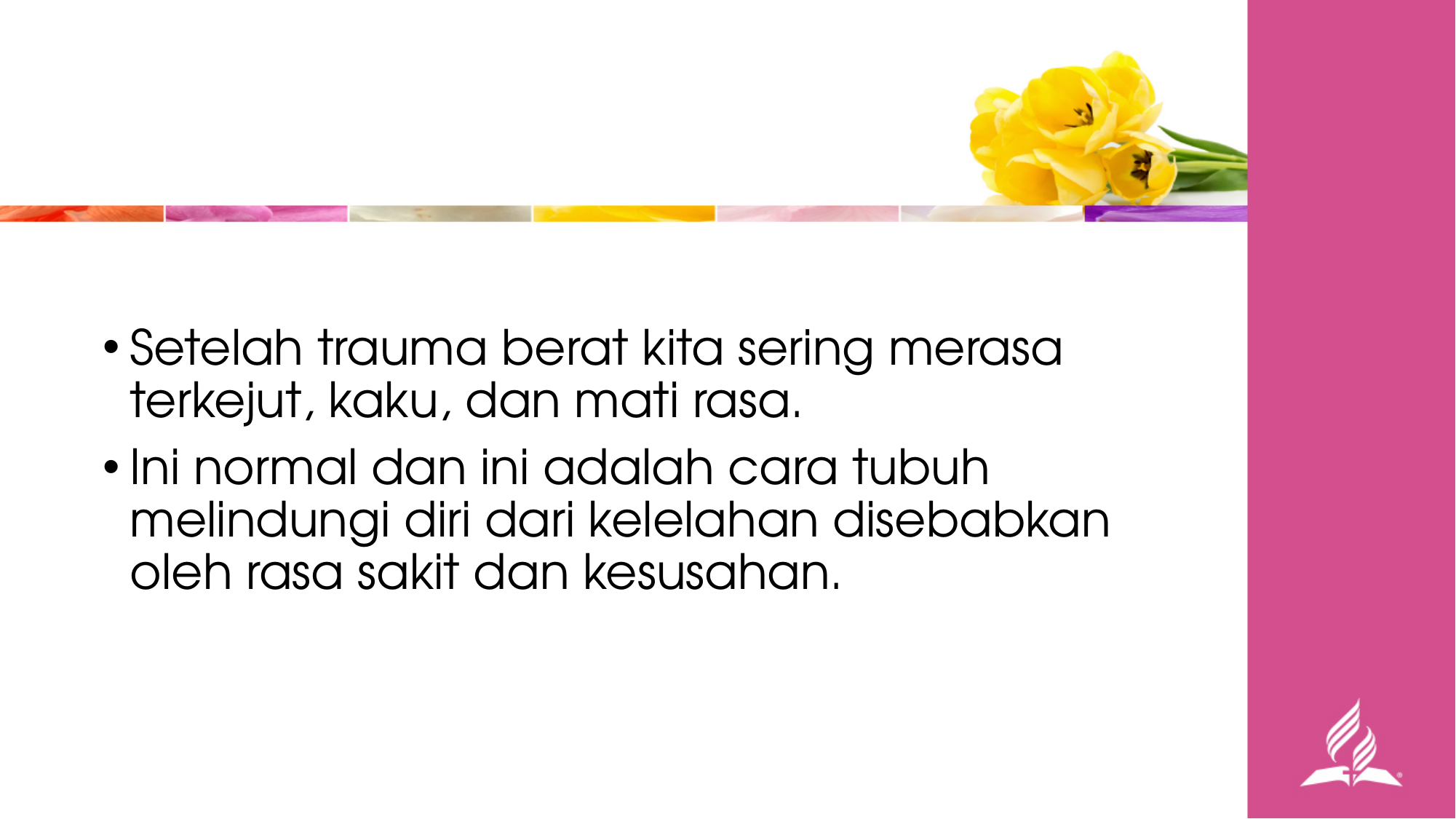

Setelah trauma berat kita sering merasa terkejut, kaku, dan mati rasa.
Ini normal dan ini adalah cara tubuh melindungi diri dari kelelahan disebabkan oleh rasa sakit dan kesusahan.